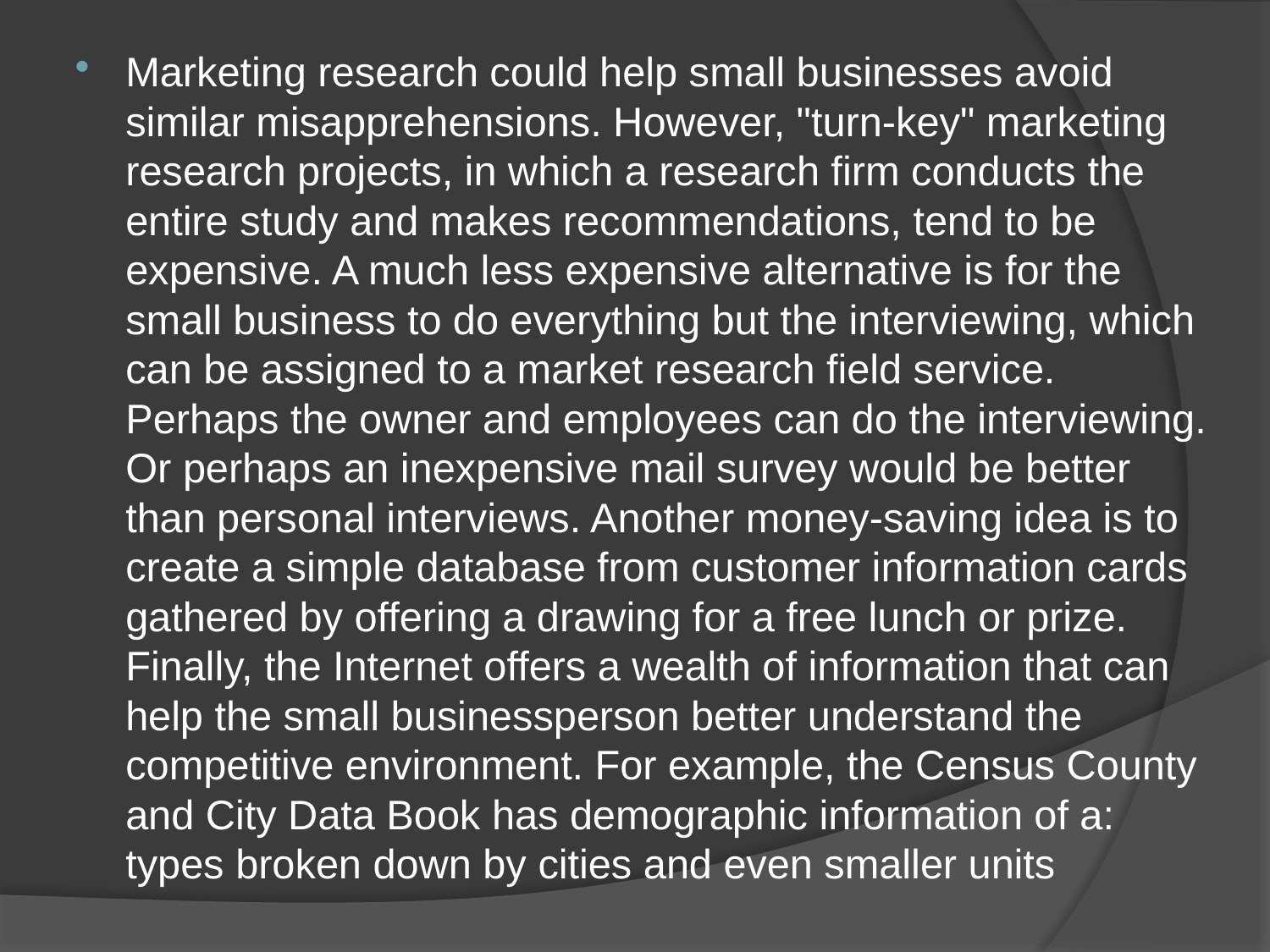

Marketing research could help small businesses avoid similar misapprehensions. However, "turn-key" marketing research projects, in which a research firm conducts the entire study and makes recommendations, tend to be expensive. A much less expensive alternative is for the small business to do everything but the interviewing, which can be assigned to a market research field service. Perhaps the owner and employees can do the interviewing. Or perhaps an inexpensive mail survey would be better than personal interviews. Another money-saving idea is to create a simple database from customer information cards gathered by offering a drawing for a free lunch or prize. Finally, the Internet offers a wealth of information that can help the small businessperson better understand the competitive environment. For example, the Census County and City Data Book has demographic information of a: types broken down by cities and even smaller units